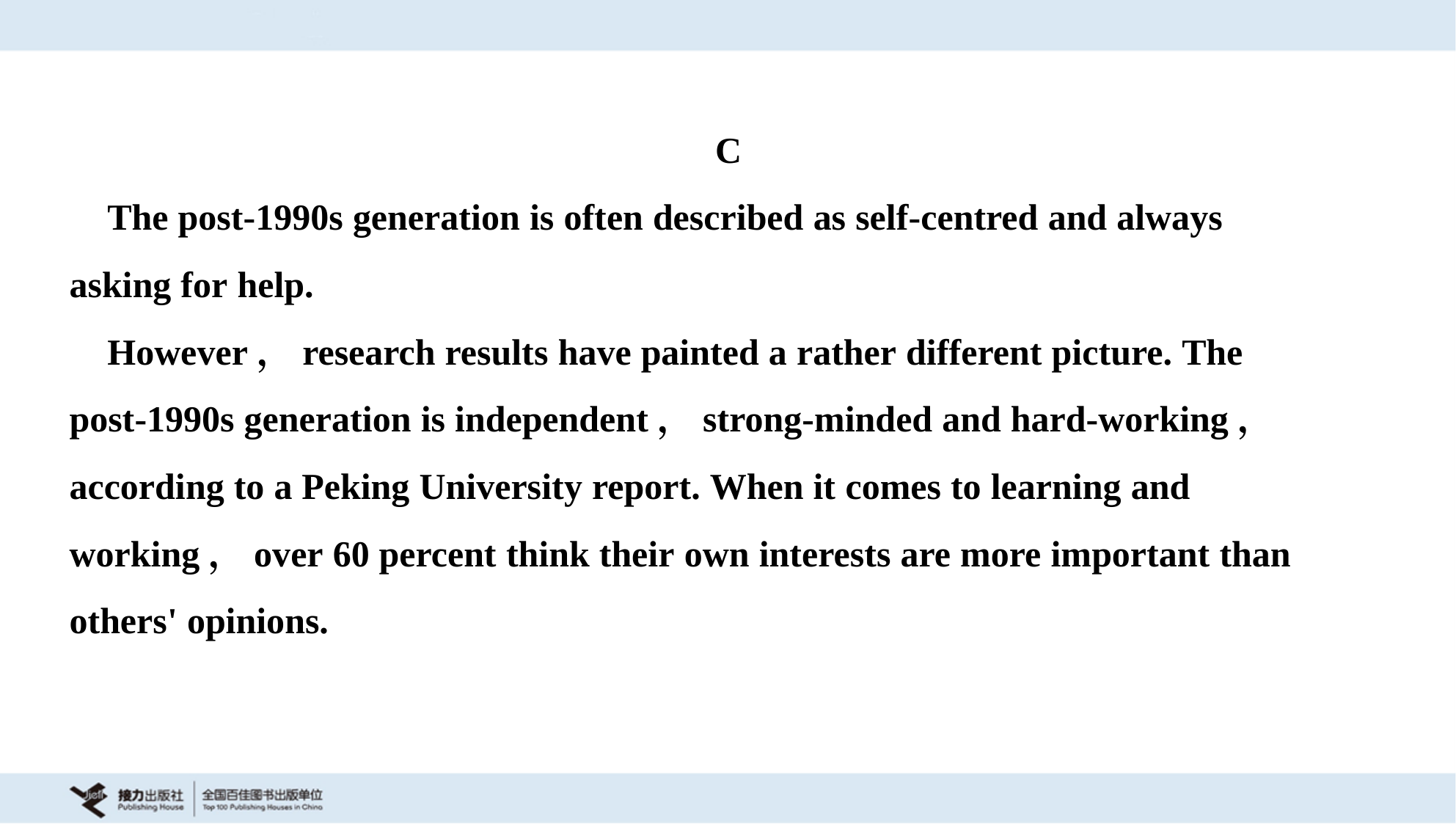

C
    The post-1990s generation is often described as self-centred and always
asking for help.
    However，research results have painted a rather different picture. The
post-1990s generation is independent，strong-minded and hard-working，
according to a Peking University report. When it comes to learning and
working，over 60 percent think their own interests are more important than
others' opinions.